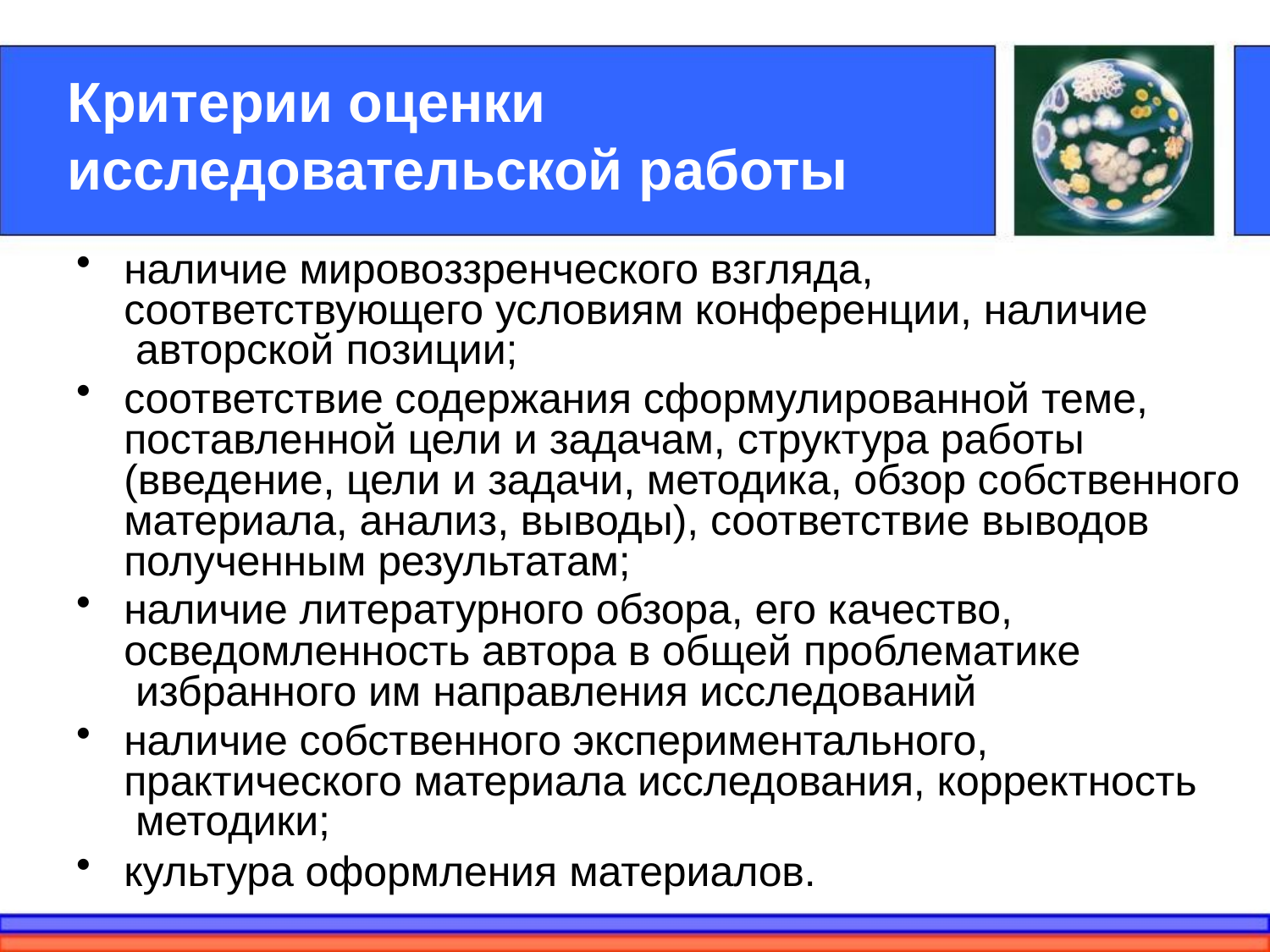

# Критерии оценки  исследовательской работы
наличие мировоззренческого взгляда,  соответствующего условиям конференции, наличие  авторской позиции;
соответствие содержания сформулированной теме,  поставленной цели и задачам, структура работы  (введение, цели и задачи, методика, обзор собственного  материала, анализ, выводы), соответствие выводов  полученным результатам;
наличие литературного обзора, его качество,  осведомленность автора в общей проблематике  избранного им направления исследований
наличие собственного экспериментального,  практического материала исследования, корректность  методики;
культура оформления материалов.